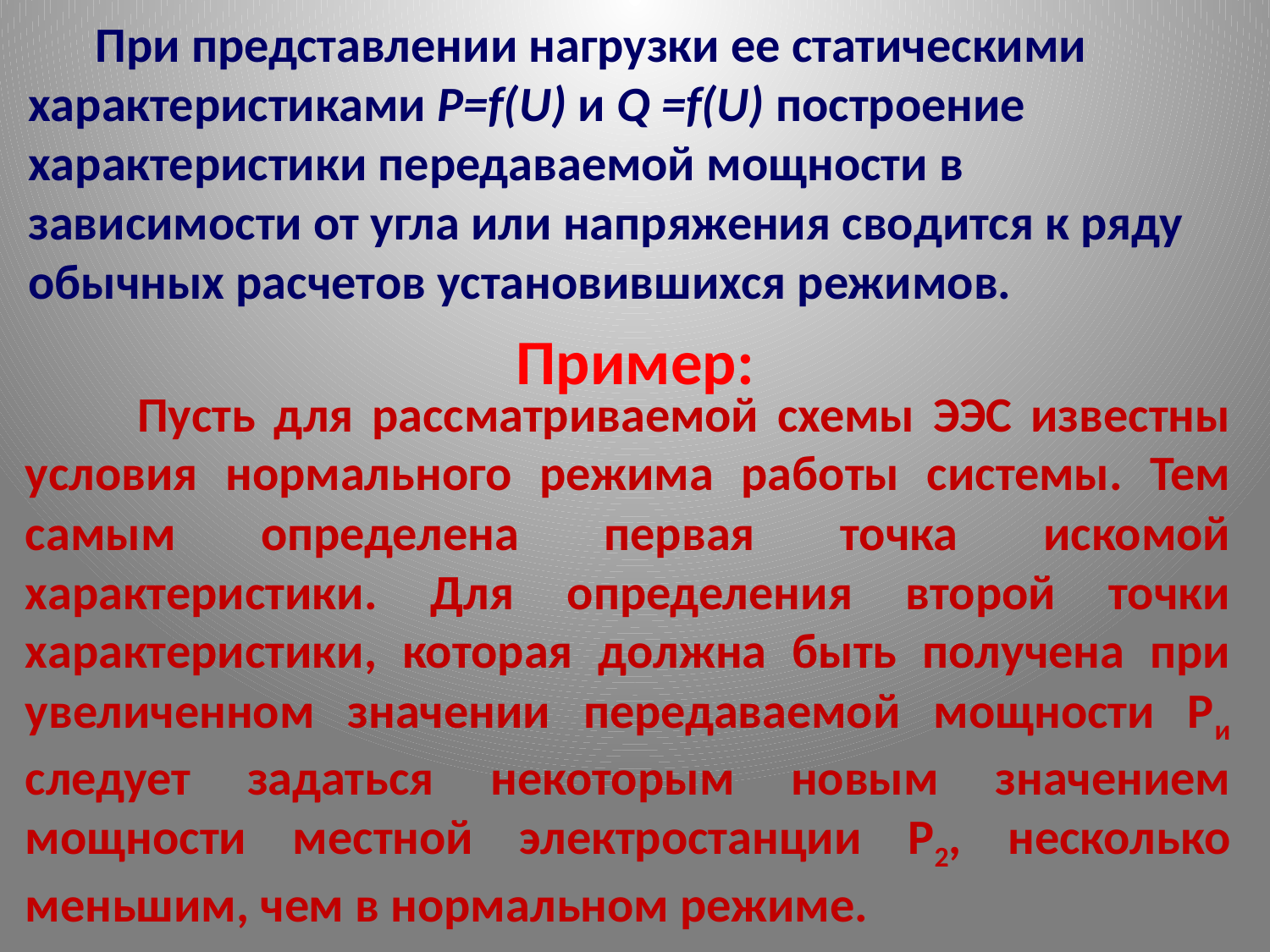

При представлении нагрузки ее статическими характеристиками P=f(U) и Q =f(U) построение характеристики передаваемой мощности в зависимости от угла или напряжения сводится к ряду обычных расчетов установившихся режимов.
Пример:
      Пусть для рассматриваемой схемы ЭЭС известны условия нормального режима работы системы. Тем самым определена первая точка искомой характеристики. Для определения второй точки характеристики, которая должна быть получена при увеличенном значении передаваемой мощности Ри следует задаться некоторым новым значением мощности местной электростанции Р2, несколько меньшим, чем в нормальном режиме.